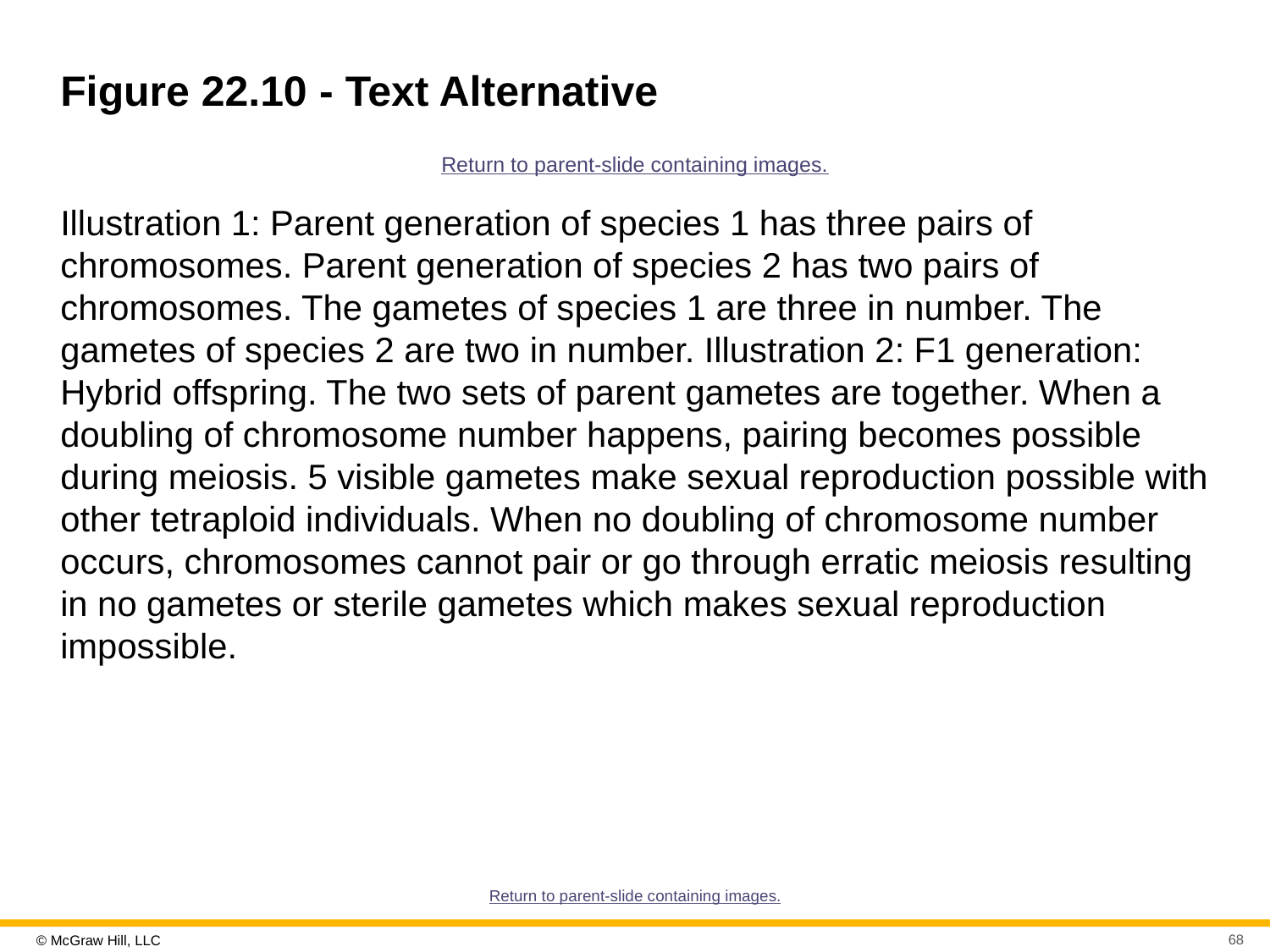

# Figure 22.10 - Text Alternative
Return to parent-slide containing images.
Illustration 1: Parent generation of species 1 has three pairs of chromosomes. Parent generation of species 2 has two pairs of chromosomes. The gametes of species 1 are three in number. The gametes of species 2 are two in number. Illustration 2: F1 generation: Hybrid offspring. The two sets of parent gametes are together. When a doubling of chromosome number happens, pairing becomes possible during meiosis. 5 visible gametes make sexual reproduction possible with other tetraploid individuals. When no doubling of chromosome number occurs, chromosomes cannot pair or go through erratic meiosis resulting in no gametes or sterile gametes which makes sexual reproduction impossible.
Return to parent-slide containing images.
68